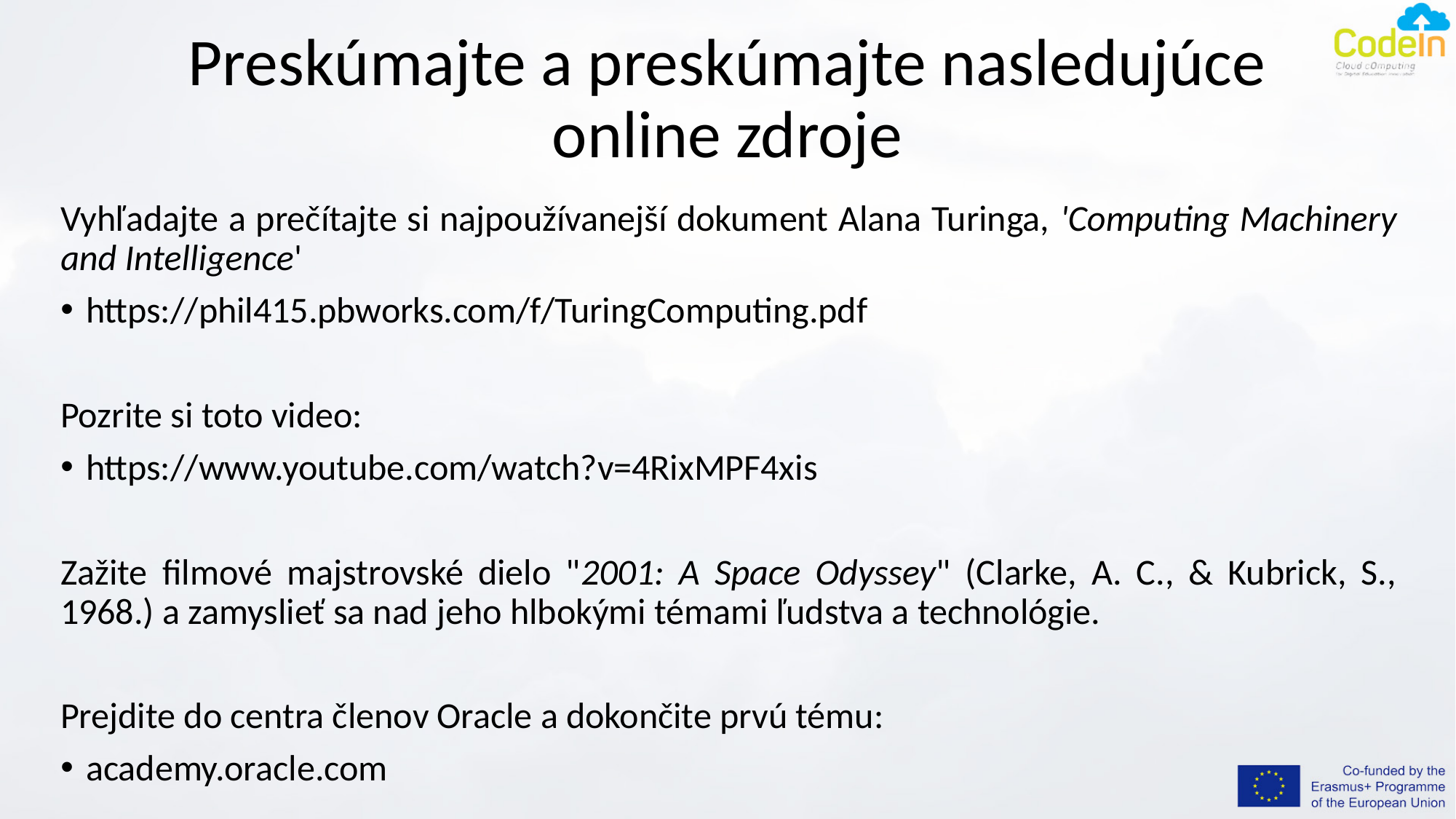

# Preskúmajte a preskúmajte nasledujúce online zdroje
Vyhľadajte a prečítajte si najpoužívanejší dokument Alana Turinga, 'Computing Machinery and Intelligence'
https://phil415.pbworks.com/f/TuringComputing.pdf

Pozrite si toto video:
https://www.youtube.com/watch?v=4RixMPF4xis

Zažite filmové majstrovské dielo "2001: A Space Odyssey" (Clarke, A. C., & Kubrick, S., 1968.) a zamyslieť sa nad jeho hlbokými témami ľudstva a technológie.

Prejdite do centra členov Oracle a dokončite prvú tému:
academy.oracle.com